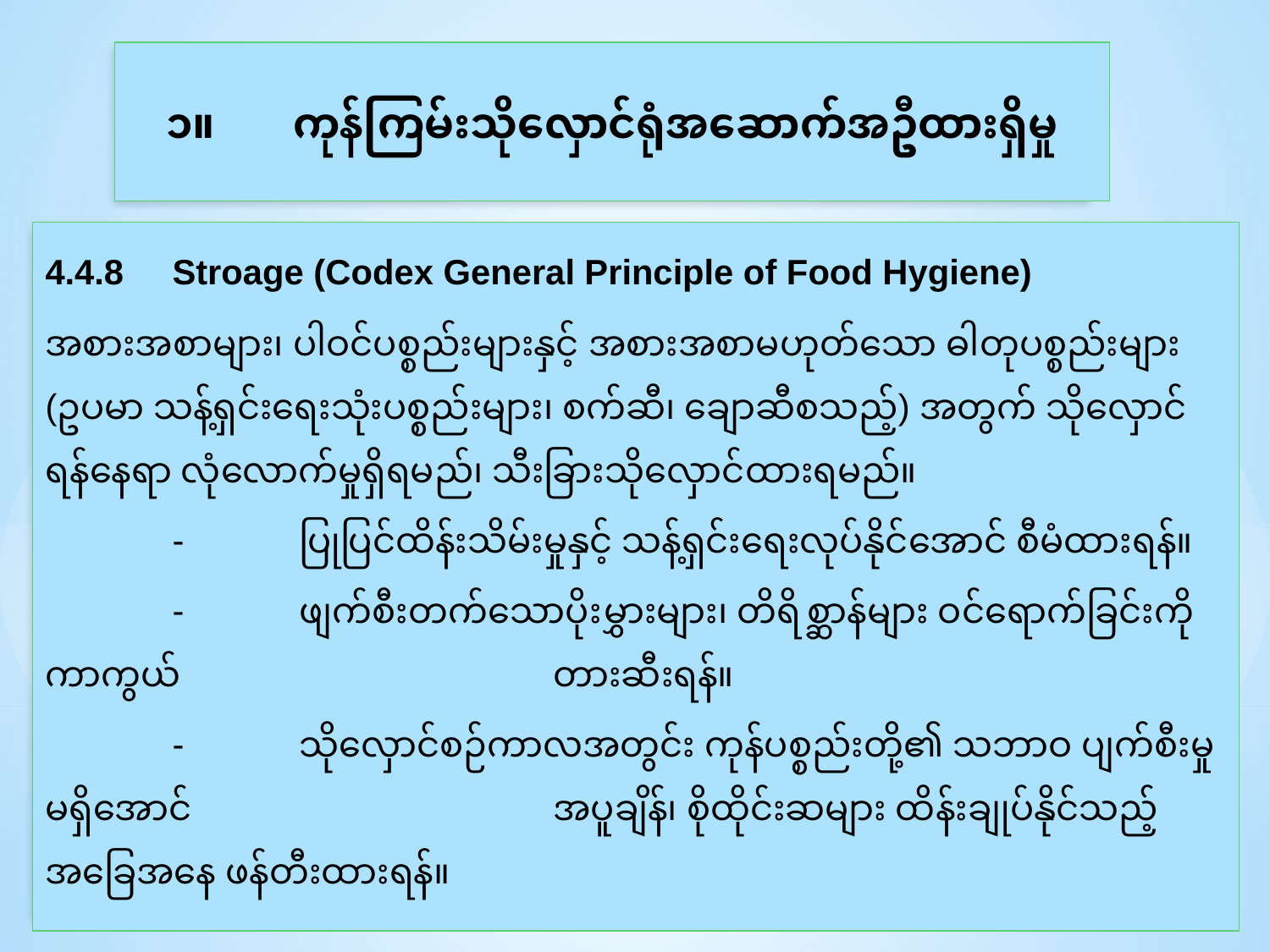

၁။	ကုန်ကြမ်းသိုလှောင်ရုံအဆောက်အဦထားရှိမှု
4.4.8	Stroage (Codex General Principle of Food Hygiene)
အစားအစာများ၊ ပါဝင်ပစ္စည်းများနှင့် အစားအစာမဟုတ်သော ဓါတုပစ္စည်းများ (ဥပမာ သန့်ရှင်းရေးသုံးပစ္စည်းများ၊ စက်ဆီ၊ ချောဆီစသည့်) အတွက် သိုလှောင်ရန်နေရာ လုံလောက်မှုရှိရမည်၊ သီးခြားသိုလှောင်ထားရမည်။
	-	ပြုပြင်ထိန်းသိမ်းမှုနှင့် သန့်ရှင်းရေးလုပ်နိုင်အောင် စီမံထားရန်။
	-	ဖျက်စီးတက်သောပိုးမွှားများ၊ တိရိစ္ဆာန်များ ဝင်ရောက်ခြင်းကို ကာကွယ် 			တားဆီးရန်။
	-	သိုလှောင်စဉ်ကာလအတွင်း ကုန်ပစ္စည်းတို့၏ သဘာဝ ပျက်စီးမှုမရှိအောင် 			အပူချိန်၊ စိုထိုင်းဆများ ထိန်းချုပ်နိုင်သည့်အခြေအနေ ဖန်တီးထားရန်။
16